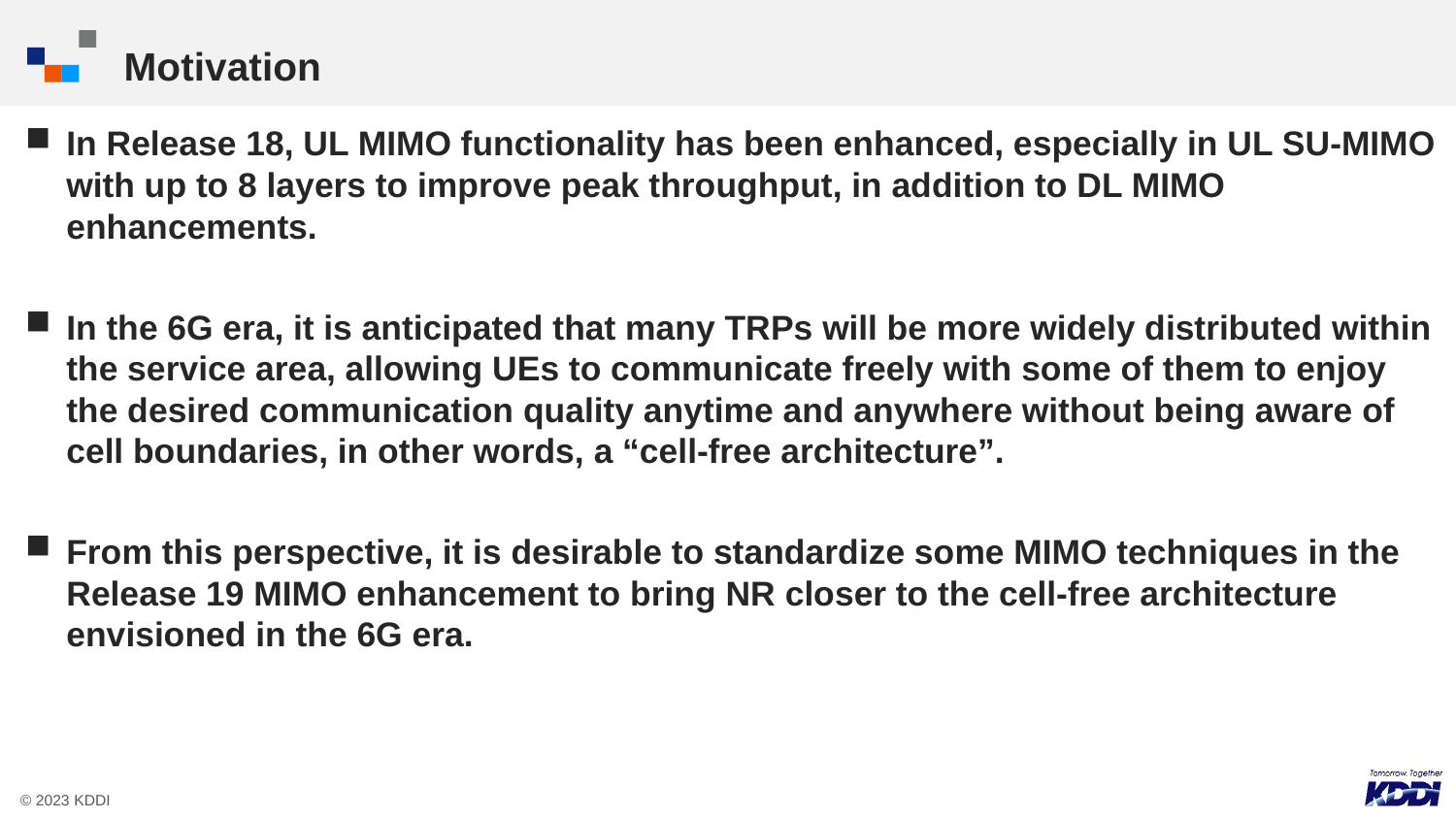

# Motivation
In Release 18, UL MIMO functionality has been enhanced, especially in UL SU-MIMO with up to 8 layers to improve peak throughput, in addition to DL MIMO enhancements.

In the 6G era, it is anticipated that many TRPs will be more widely distributed within the service area, allowing UEs to communicate freely with some of them to enjoy the desired communication quality anytime and anywhere without being aware of cell boundaries, in other words, a “cell-free architecture”.

From this perspective, it is desirable to standardize some MIMO techniques in the Release 19 MIMO enhancement to bring NR closer to the cell-free architecture envisioned in the 6G era.